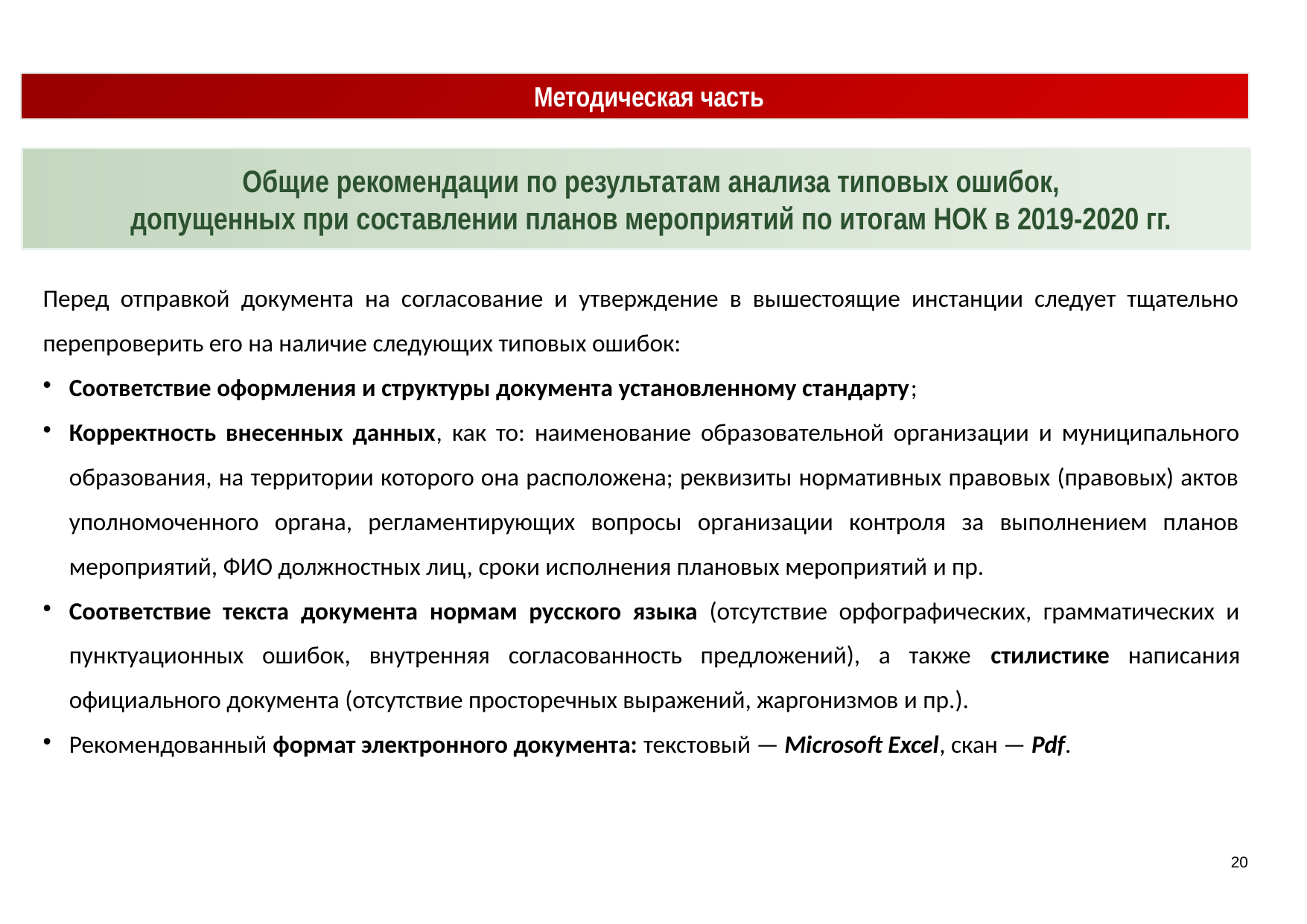

Методическая часть

Общие рекомендации по результатам анализа типовых ошибок,
допущенных при составлении планов мероприятий по итогам НОК в 2019-2020 гг.
Перед отправкой документа на согласование и утверждение в вышестоящие инстанции следует тщательно перепроверить его на наличие следующих типовых ошибок:
Соответствие оформления и структуры документа установленному стандарту;
Корректность внесенных данных, как то: наименование образовательной организации и муниципального образования, на территории которого она расположена; реквизиты нормативных правовых (правовых) актов уполномоченного органа, регламентирующих вопросы организации контроля за выполнением планов мероприятий, ФИО должностных лиц, сроки исполнения плановых мероприятий и пр.
Соответствие текста документа нормам русского языка (отсутствие орфографических, грамматических и пунктуационных ошибок, внутренняя согласованность предложений), а также стилистике написания официального документа (отсутствие просторечных выражений, жаргонизмов и пр.).
Рекомендованный формат электронного документа: текстовый — Microsoft Excel, скан — Pdf.

20